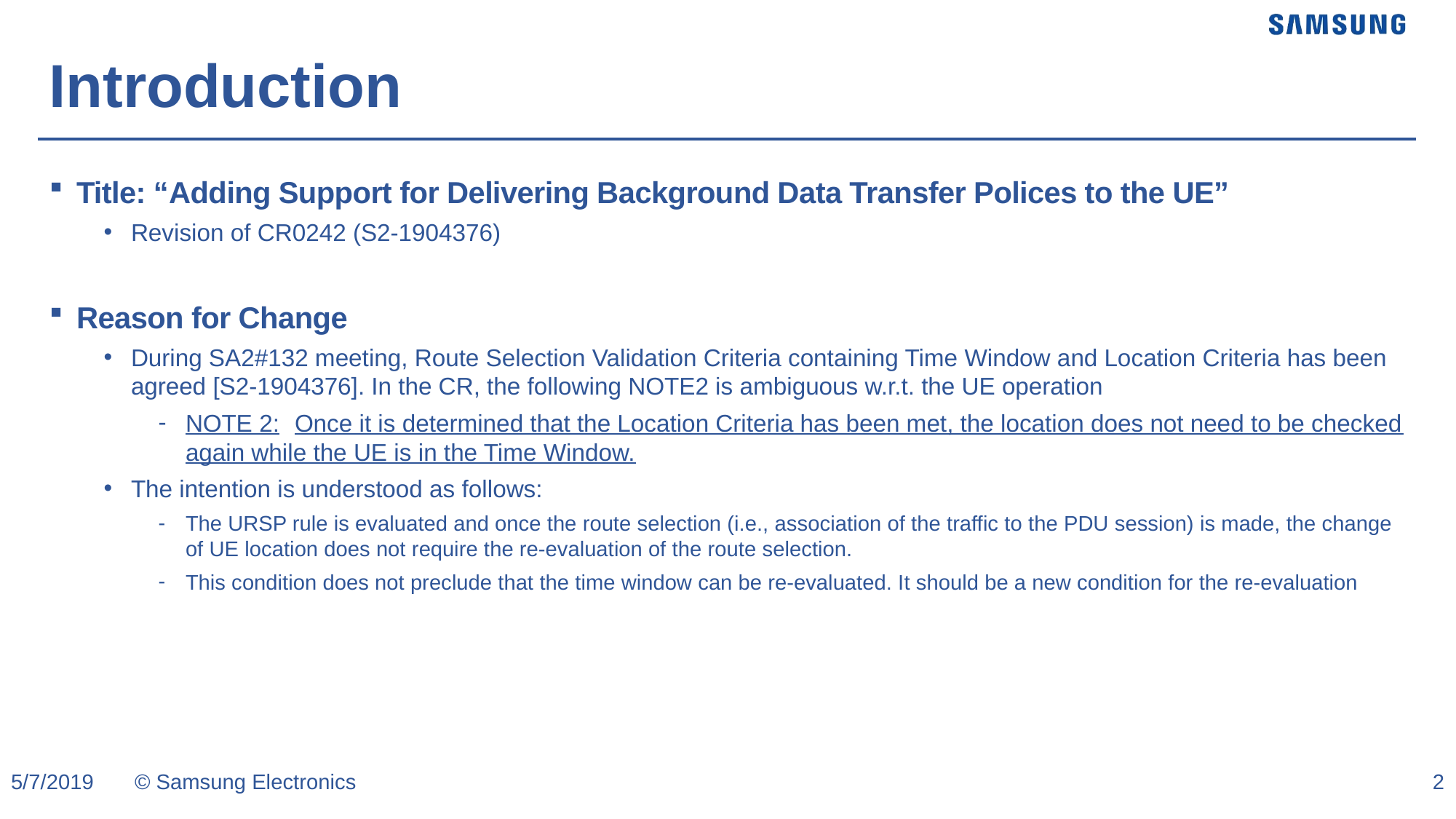

# Introduction
Title: “Adding Support for Delivering Background Data Transfer Polices to the UE”
Revision of CR0242 (S2-1904376)

Reason for Change
During SA2#132 meeting, Route Selection Validation Criteria containing Time Window and Location Criteria has been agreed [S2-1904376]. In the CR, the following NOTE2 is ambiguous w.r.t. the UE operation
NOTE 2:	Once it is determined that the Location Criteria has been met, the location does not need to be checked again while the UE is in the Time Window.
The intention is understood as follows:
The URSP rule is evaluated and once the route selection (i.e., association of the traffic to the PDU session) is made, the change of UE location does not require the re-evaluation of the route selection.
This condition does not preclude that the time window can be re-evaluated. It should be a new condition for the re-evaluation
5/7/2019
© Samsung Electronics
2